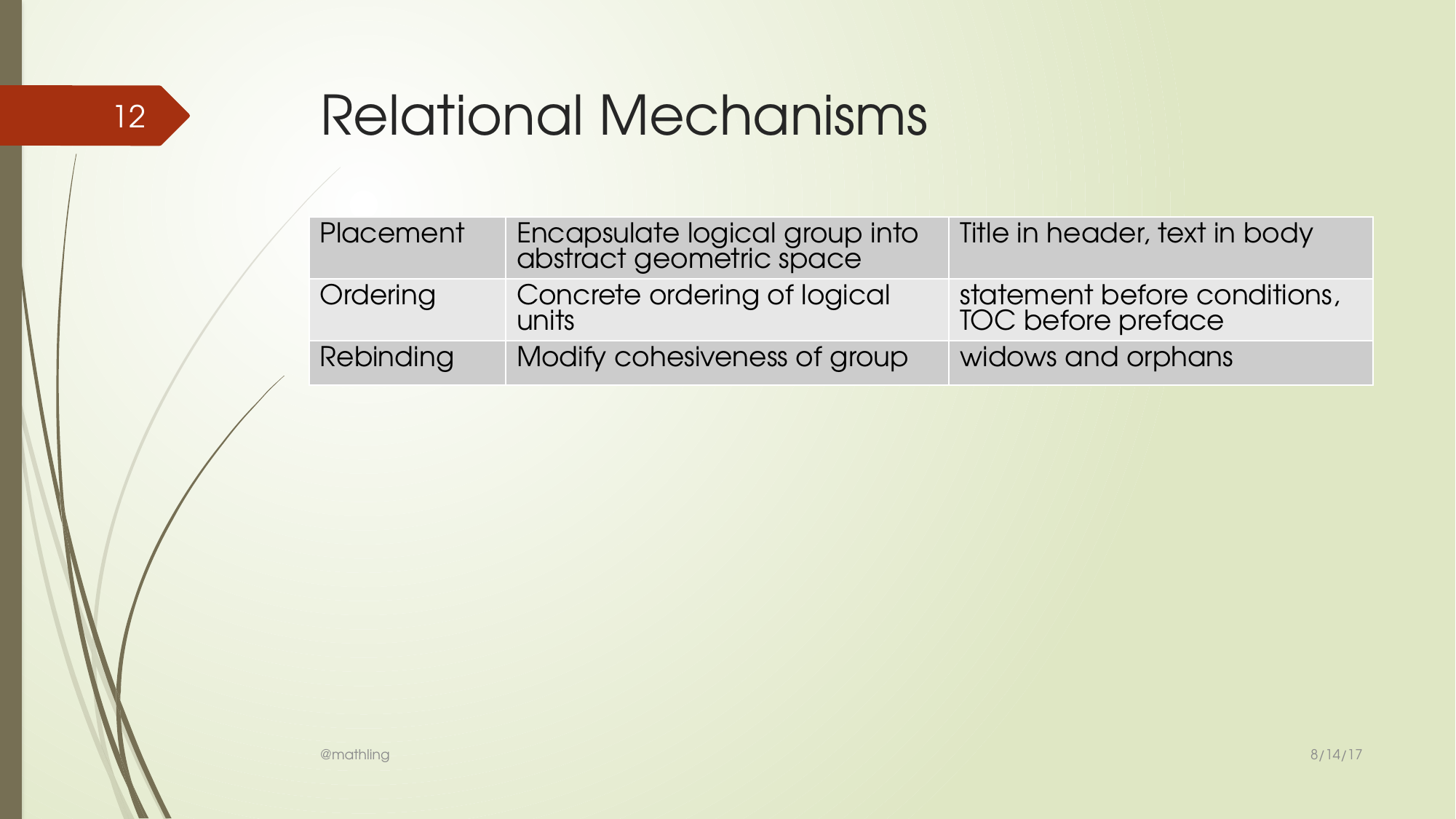

# Relational Mechanisms
12
| Placement | Encapsulate logical group into abstract geometric space | Title in header, text in body |
| --- | --- | --- |
| Ordering | Concrete ordering of logical units | statement before conditions, TOC before preface |
| Rebinding | Modify cohesiveness of group | widows and orphans |
8/14/17
@mathling